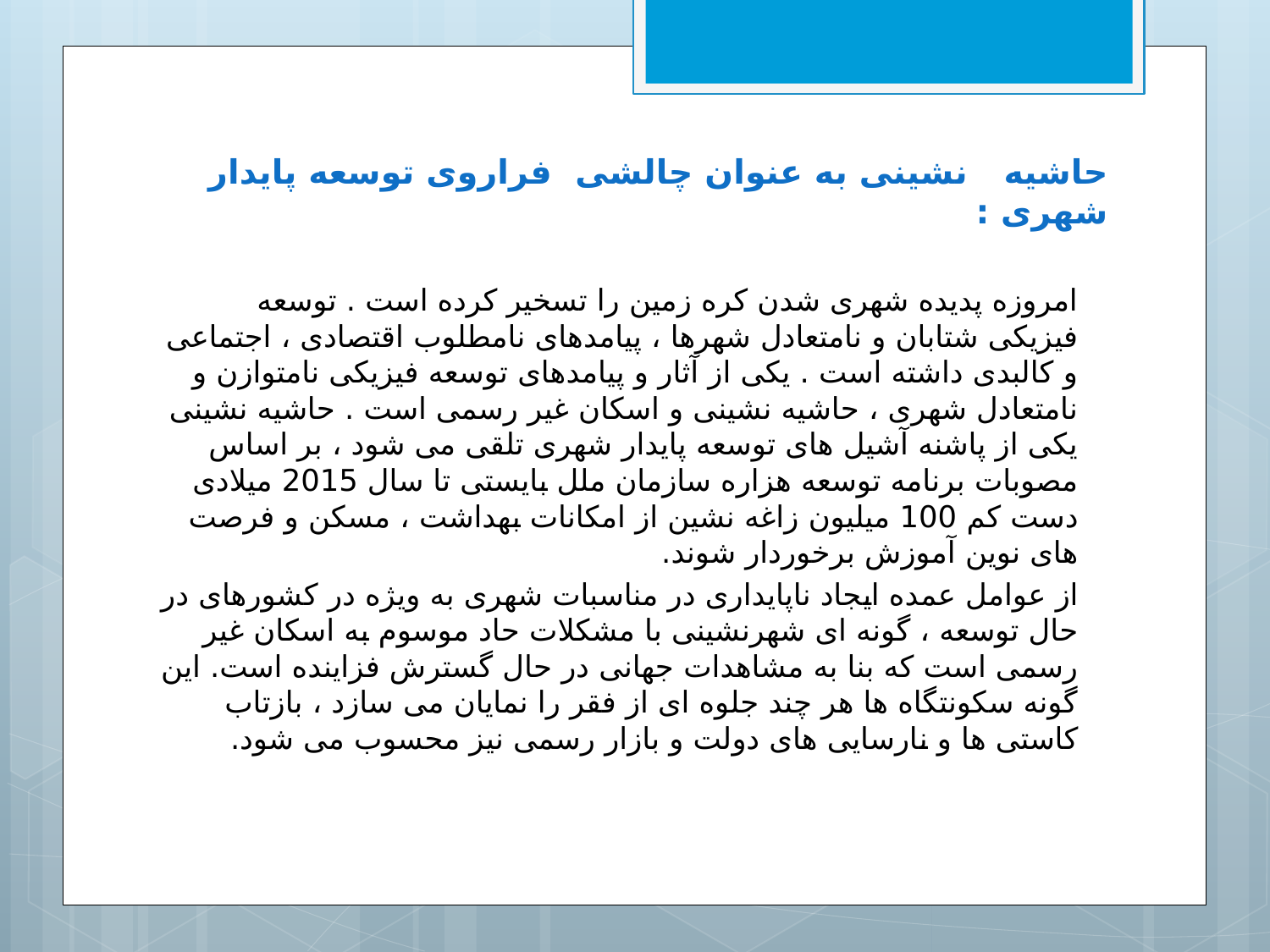

# حاشیه   نشینی به عنوان چالشی  فراروی توسعه پایدار شهری :
امروزه پدیده شهری شدن کره زمین را تسخیر کرده است . توسعه فیزیکی شتابان و نامتعادل شهرها ، پیامدهای نامطلوب اقتصادی ، اجتماعی و کالبدی داشته است . یکی از آثار و پیامدهای توسعه فیزیکی نامتوازن و نامتعادل شهری ، حاشیه نشینی و اسکان غیر رسمی است . حاشیه نشینی یکی از پاشنه آشیل های توسعه پایدار شهری تلقی می شود ، بر اساس مصوبات برنامه توسعه هزاره سازمان ملل بایستی تا سال 2015 میلادی دست کم 100 میلیون زاغه نشین از امکانات بهداشت ، مسکن و فرصت های نوین آموزش برخوردار شوند.
از عوامل عمده ایجاد ناپایداری در مناسبات شهری به ویژه در کشورهای در حال توسعه ، گونه ای شهرنشینی با مشکلات حاد موسوم به اسکان غیر رسمی است که بنا به مشاهدات جهانی در حال گسترش فزاینده است. این گونه سکونتگاه ها هر چند جلوه ای از فقر را نمایان می سازد ، بازتاب کاستی ها و نارسایی های دولت و بازار رسمی نیز محسوب می شود.